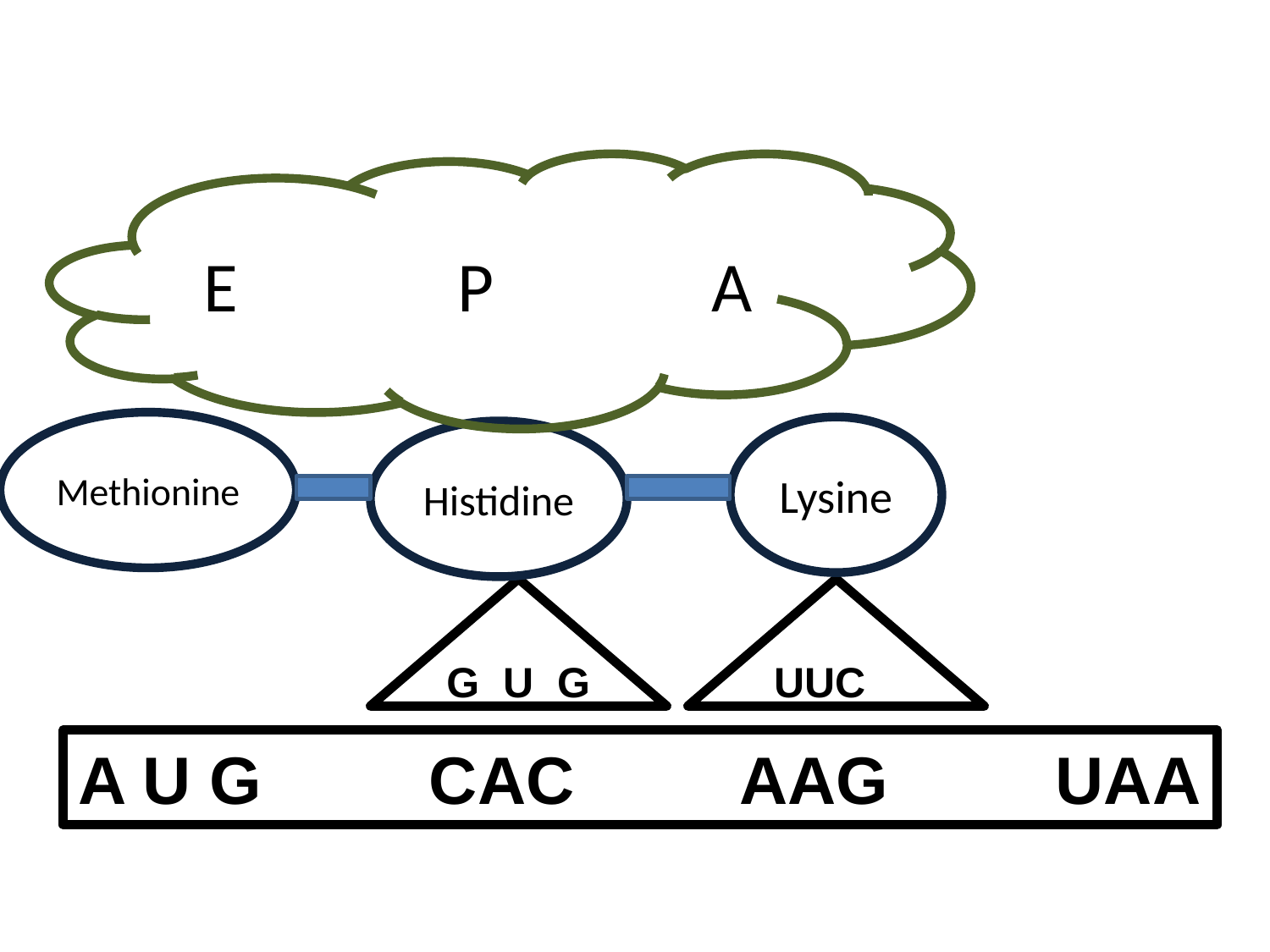

E 		P 		A
Methionine
Lysine
Histidine

G  U  G
UUC
A U G         CAC         AAG         UAA